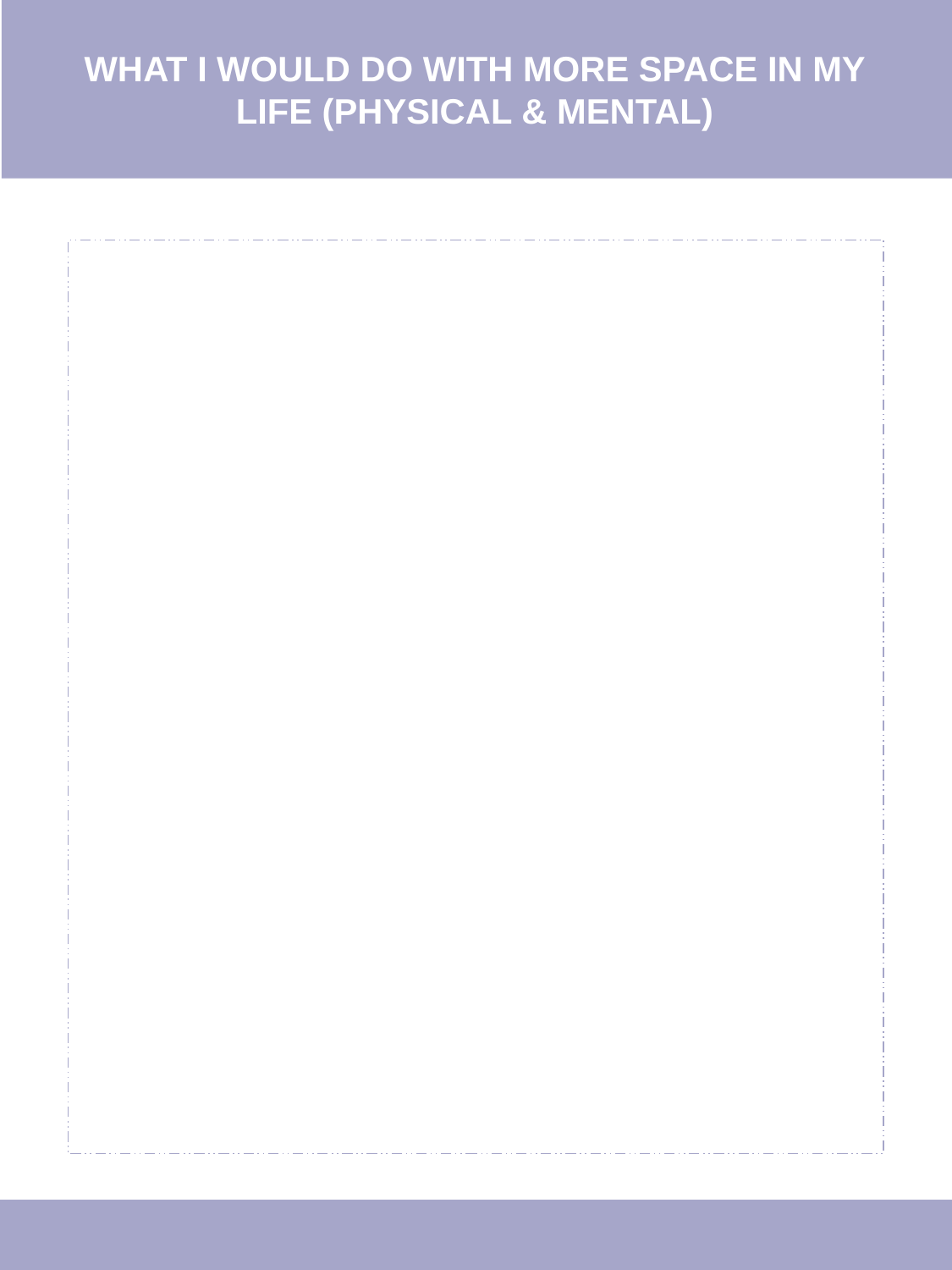

WHAT I WOULD DO WITH MORE SPACE IN MY LIFE (PHYSICAL & MENTAL)